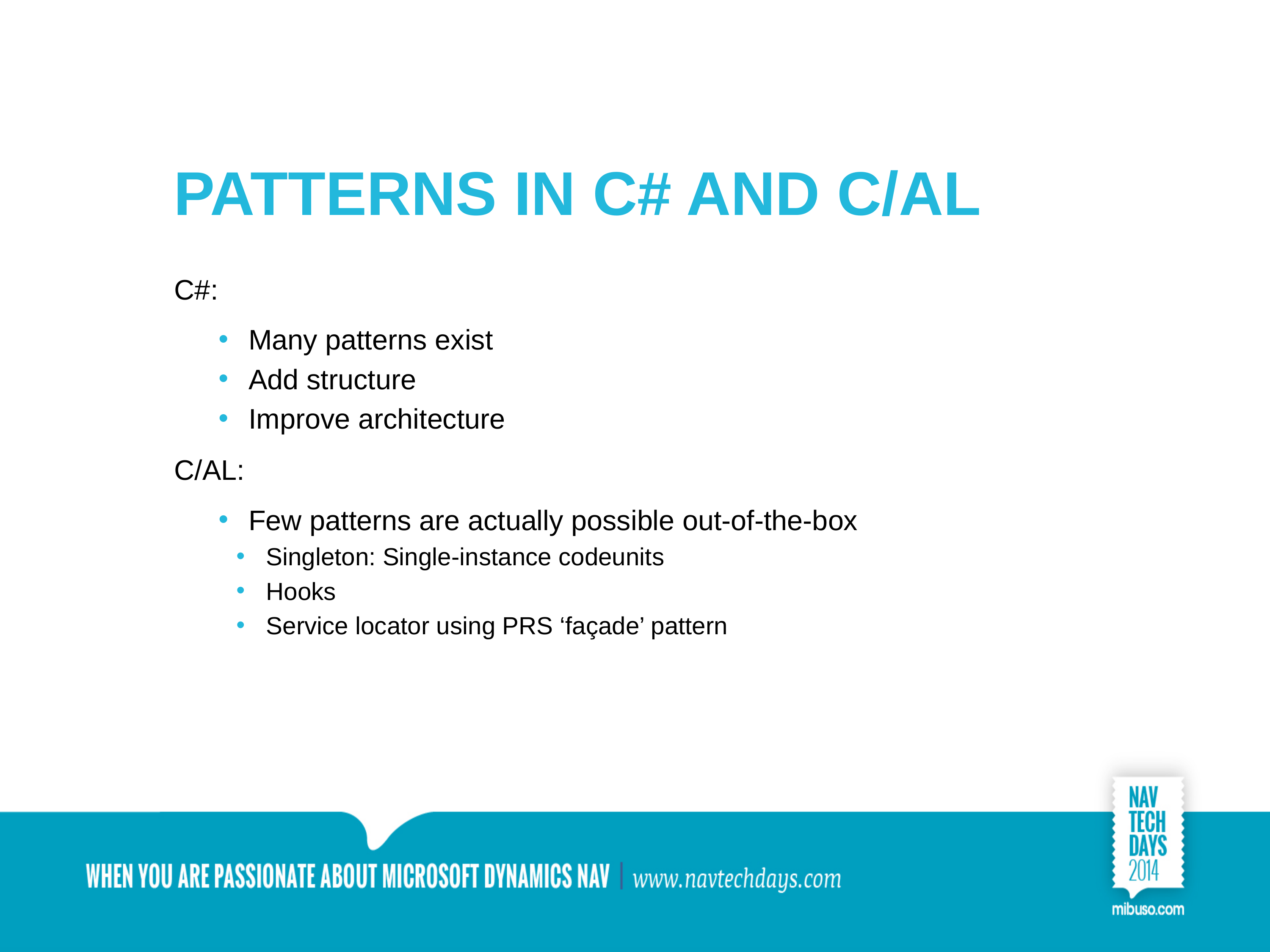

# Patterns in C# and C/AL
C#:
Many patterns exist
Add structure
Improve architecture
C/AL:
Few patterns are actually possible out-of-the-box
Singleton: Single-instance codeunits
Hooks
Service locator using PRS ‘façade’ pattern